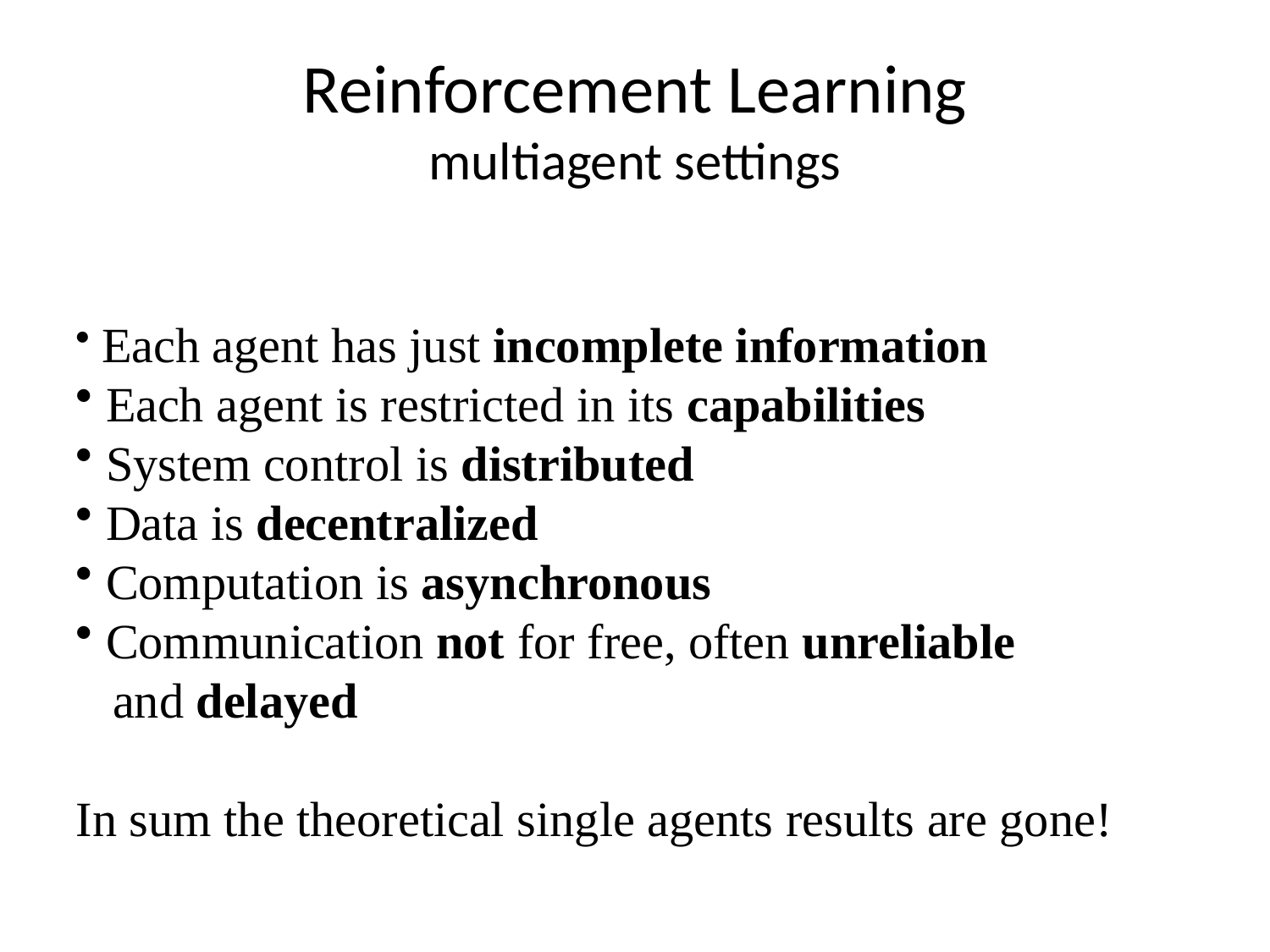

# Reinforcement Learning multiagent settings

 Each agent has just incomplete information
 Each agent is restricted in its capabilities
 System control is distributed
 Data is decentralized
 Computation is asynchronous
 Communication not for free, often unreliable
   and delayed

In sum the theoretical single agents results are gone!